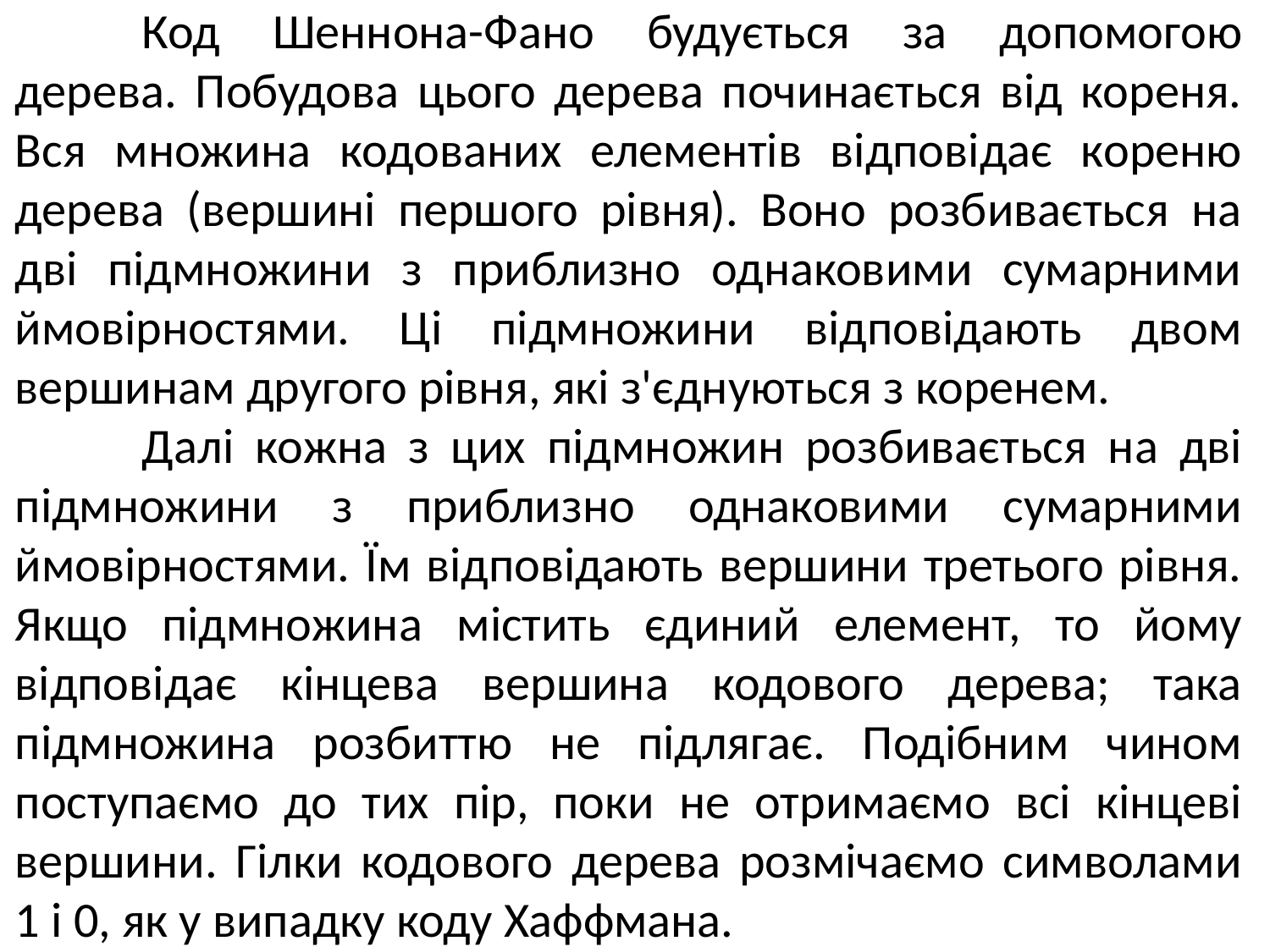

Код Шеннона-Фано будується за допомогою дерева. Побудова цього дерева починається від кореня. Вся множина кодованих елементів відповідає кореню дерева (вершині першого рівня). Воно розбивається на дві підмножини з приблизно однаковими сумарними ймовірностями. Ці підмножини відповідають двом вершинам другого рівня, які з'єднуються з коренем.
	Далі кожна з цих підмножин розбивається на дві підмножини з приблизно однаковими сумарними ймовірностями. Їм відповідають вершини третього рівня. Якщо підмножина містить єдиний елемент, то йому відповідає кінцева вершина кодового дерева; така підмножина розбиттю не підлягає. Подібним чином поступаємо до тих пір, поки не отримаємо всі кінцеві вершини. Гілки кодового дерева розмічаємо символами 1 і 0, як у випадку коду Хаффмана.